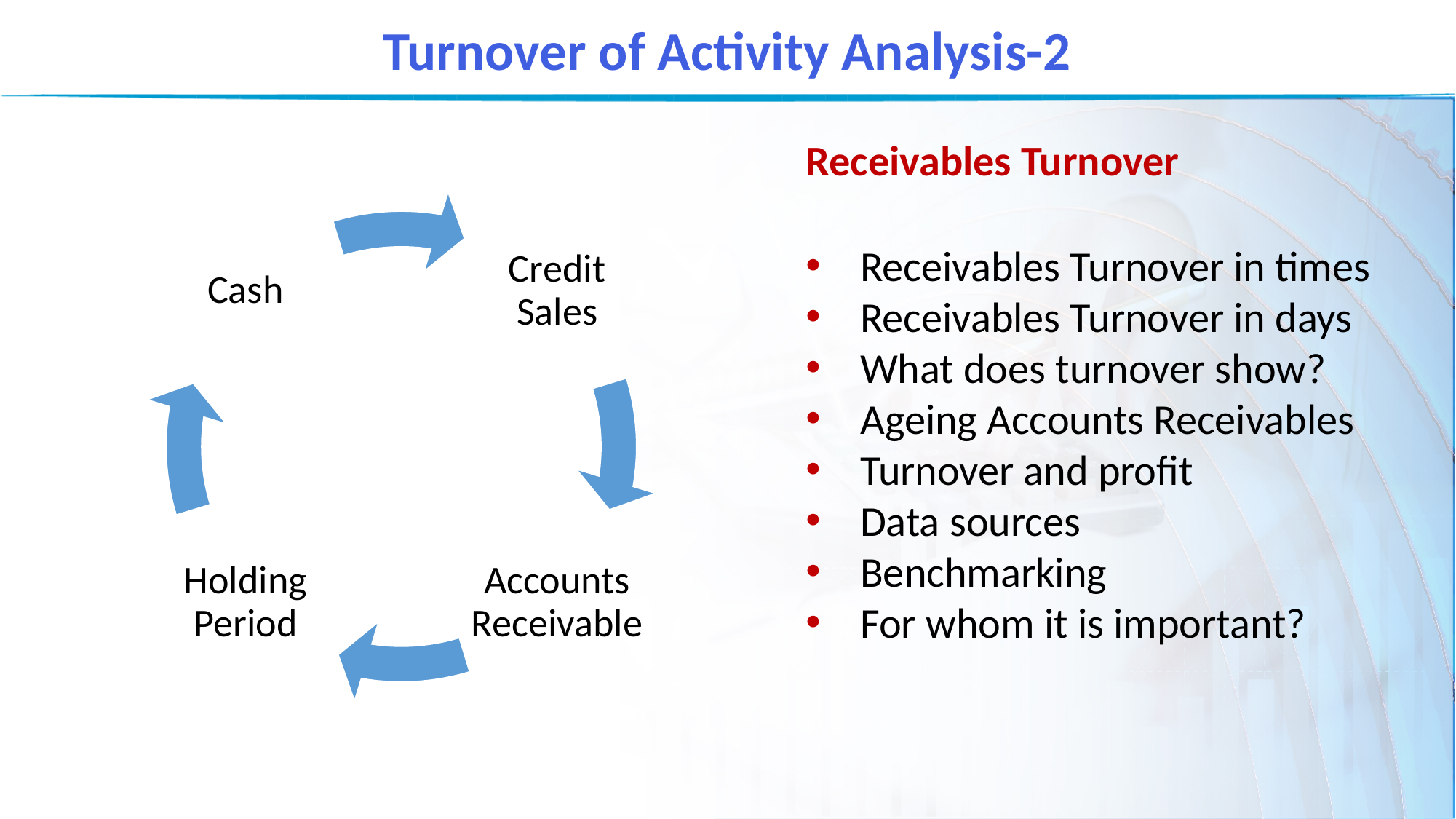

Turnover of Activity Analysis-2
Credit Sales
Accounts Receivable
Holding Period
Cash
Receivables Turnover

Receivables Turnover in times
Receivables Turnover in days
What does turnover show?
Ageing Accounts Receivables
Turnover and profit
Data sources
Benchmarking
For whom it is important?